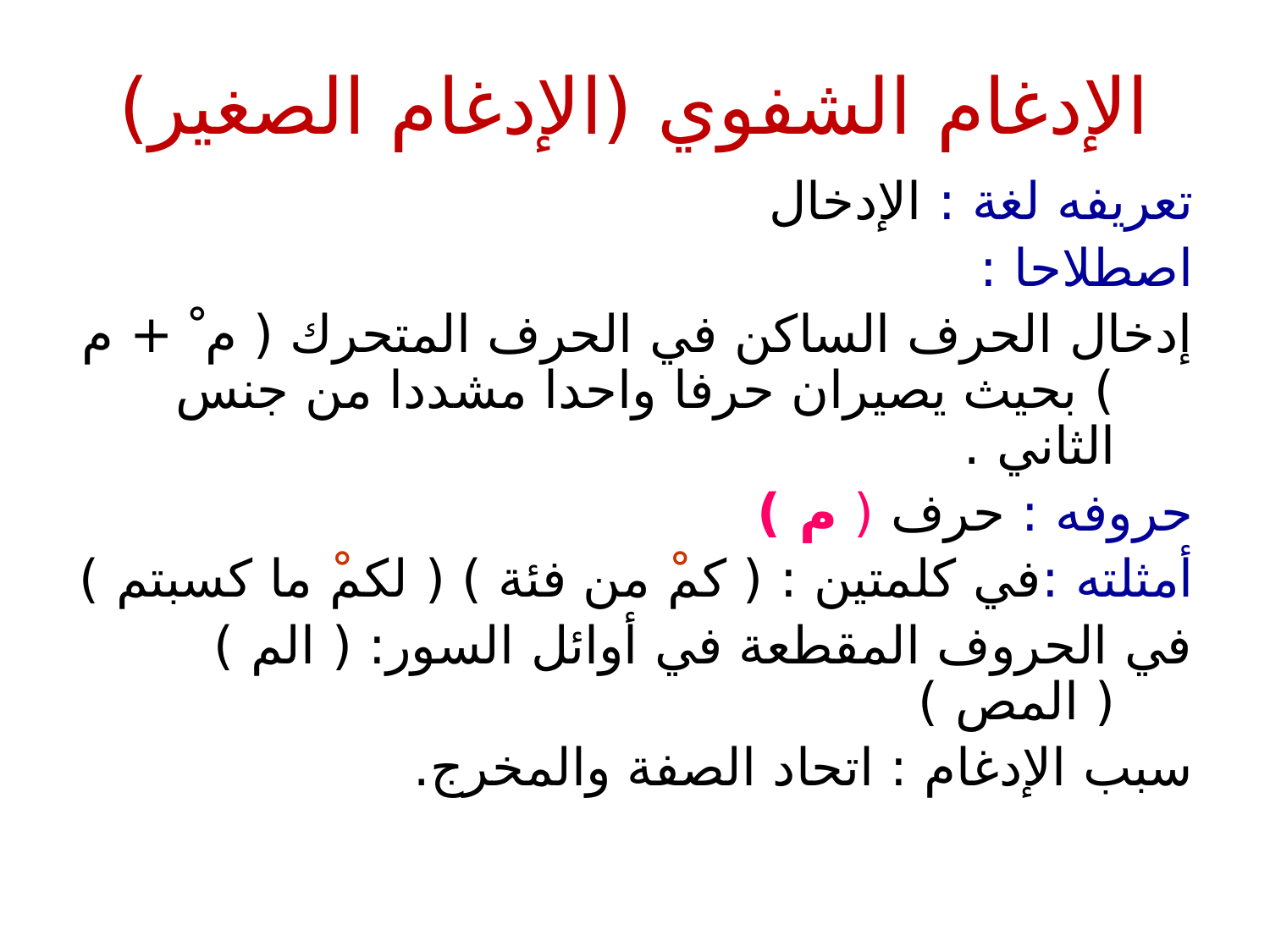

# الإدغام الشفوي (الإدغام الصغير)
تعريفه لغة : الإدخال
اصطلاحا :
إدخال الحرف الساكن في الحرف المتحرك ( م ْ + م ) بحيث يصيران حرفا واحدا مشددا من جنس الثاني .
حروفه : حرف ( م )
أمثلته :في كلمتين : ( كمْ من فئة ) ( لكمْ ما كسبتم )
في الحروف المقطعة في أوائل السور: ( الم ) ( المص )
سبب الإدغام : اتحاد الصفة والمخرج.